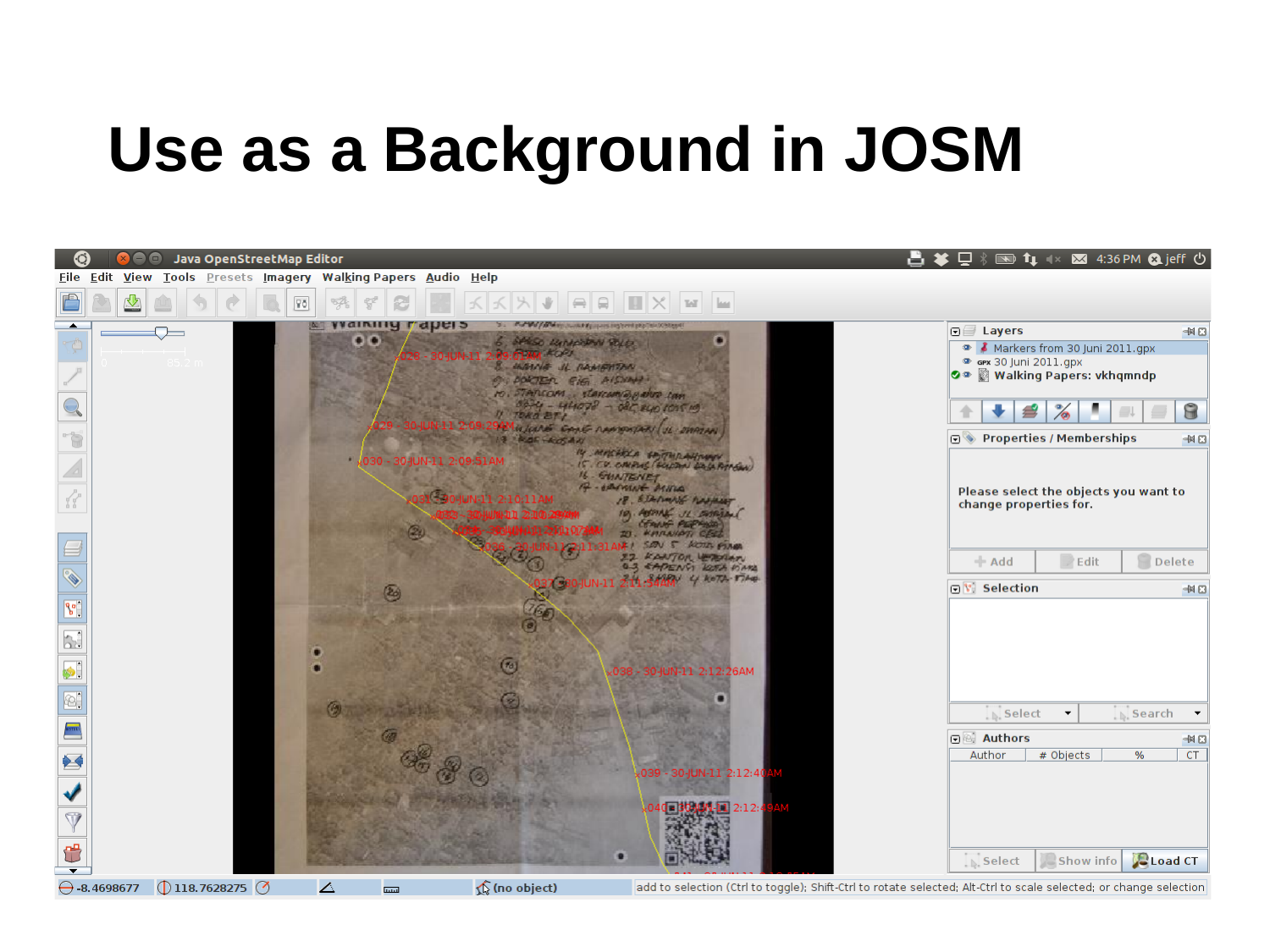

# Use as a Background in JOSM